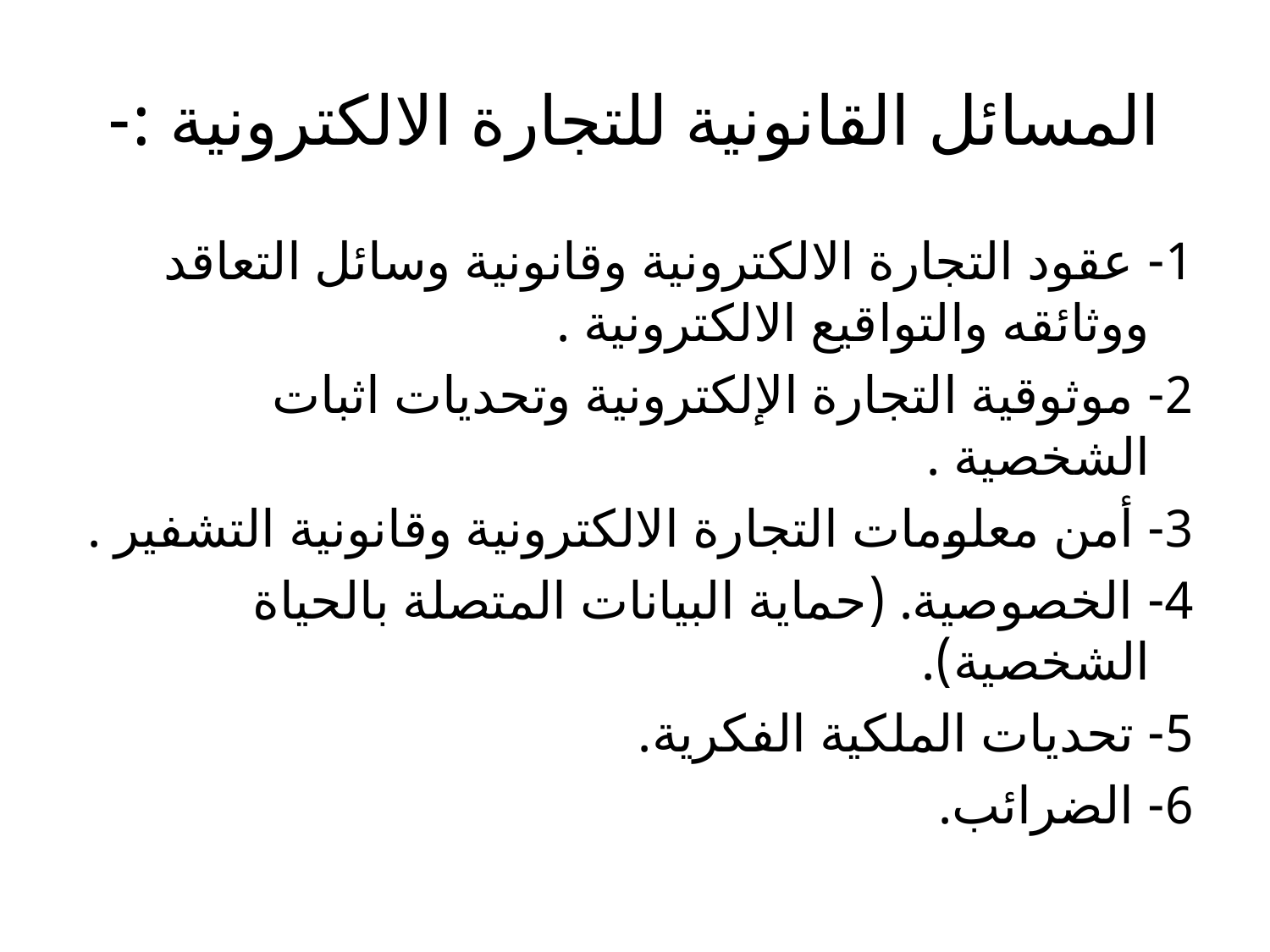

# المسائل القانونية للتجارة الالكترونية :-
1- عقود التجارة الالكترونية وقانونية وسائل التعاقد ووثائقه والتواقيع الالكترونية .
2- موثوقية التجارة الإلكترونية وتحديات اثبات الشخصية .
3- أمن معلومات التجارة الالكترونية وقانونية التشفير .
4- الخصوصية. (حماية البيانات المتصلة بالحياة الشخصية).
5- تحديات الملكية الفكرية.
6- الضرائب.